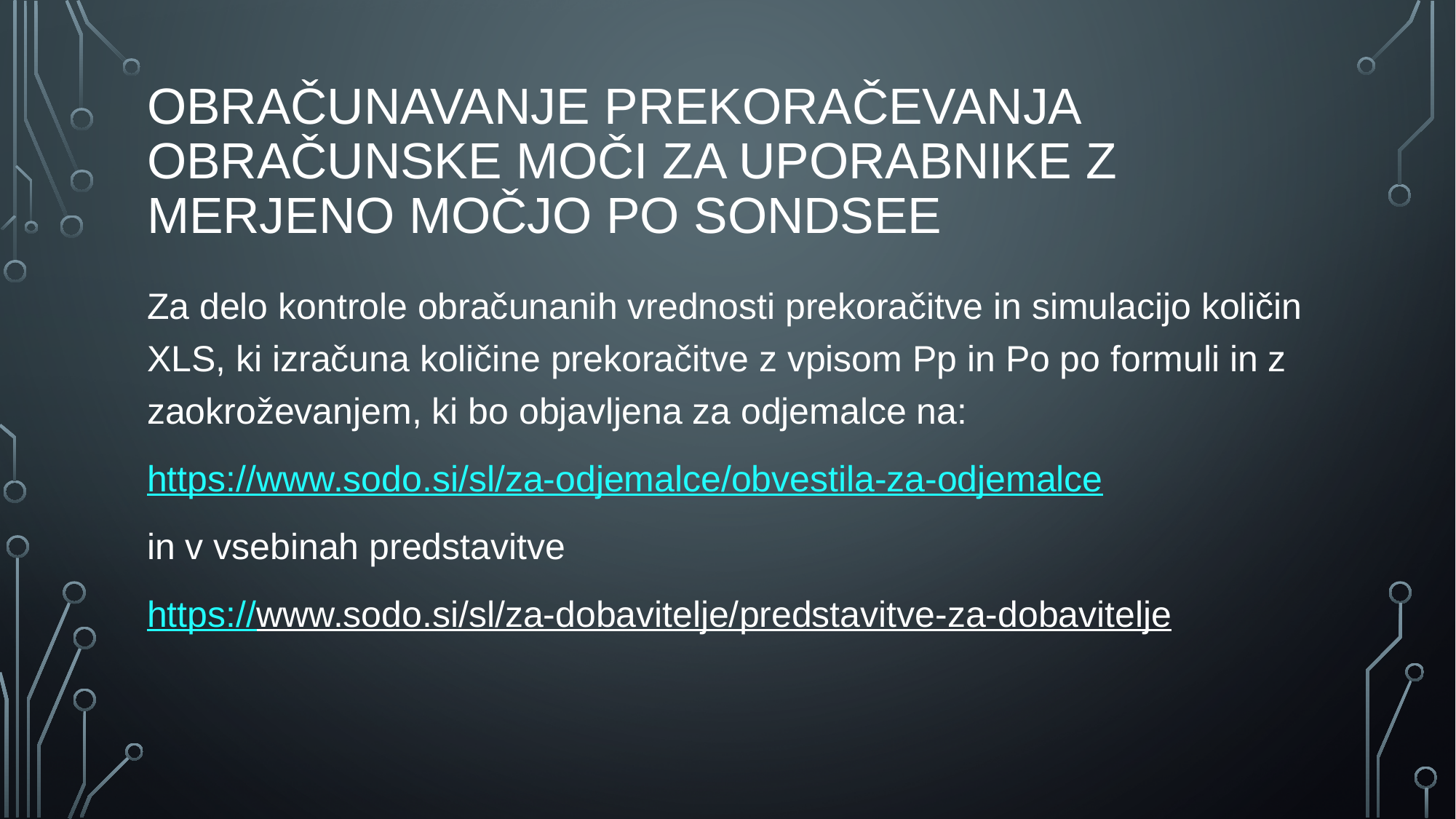

# Obračunavanje prekoračevanja obračunske moči za uporabnike z merjeno močjo po SONDSEE
Za delo kontrole obračunanih vrednosti prekoračitve in simulacijo količin XLS, ki izračuna količine prekoračitve z vpisom Pp in Po po formuli in z zaokroževanjem, ki bo objavljena za odjemalce na:
https://www.sodo.si/sl/za-odjemalce/obvestila-za-odjemalce
in v vsebinah predstavitve
https://www.sodo.si/sl/za-dobavitelje/predstavitve-za-dobavitelje